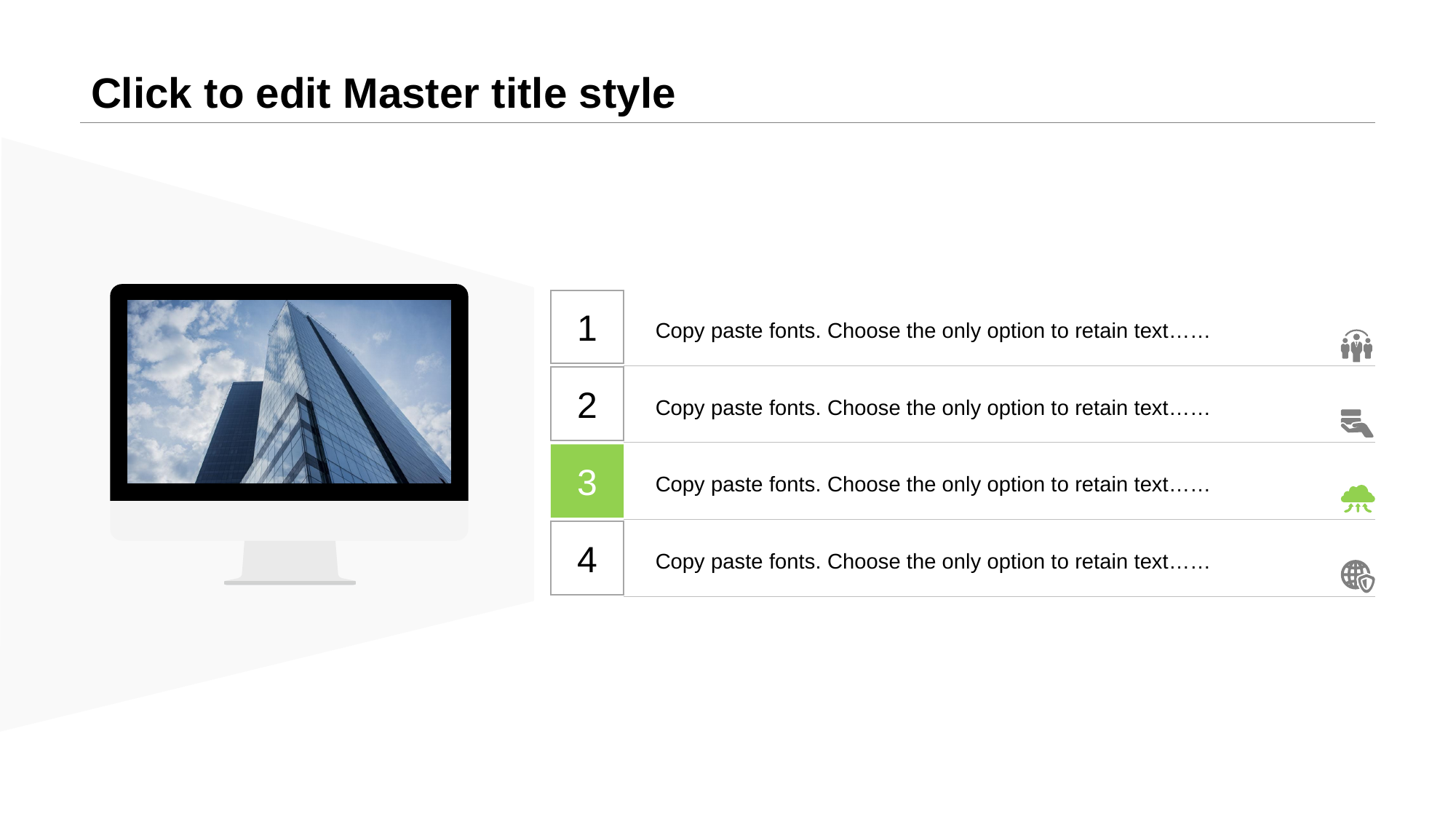

# Click to edit Master title style

1
Copy paste fonts. Choose the only option to retain text……

2
Copy paste fonts. Choose the only option to retain text……

3
Copy paste fonts. Choose the only option to retain text……

4
Copy paste fonts. Choose the only option to retain text……

22